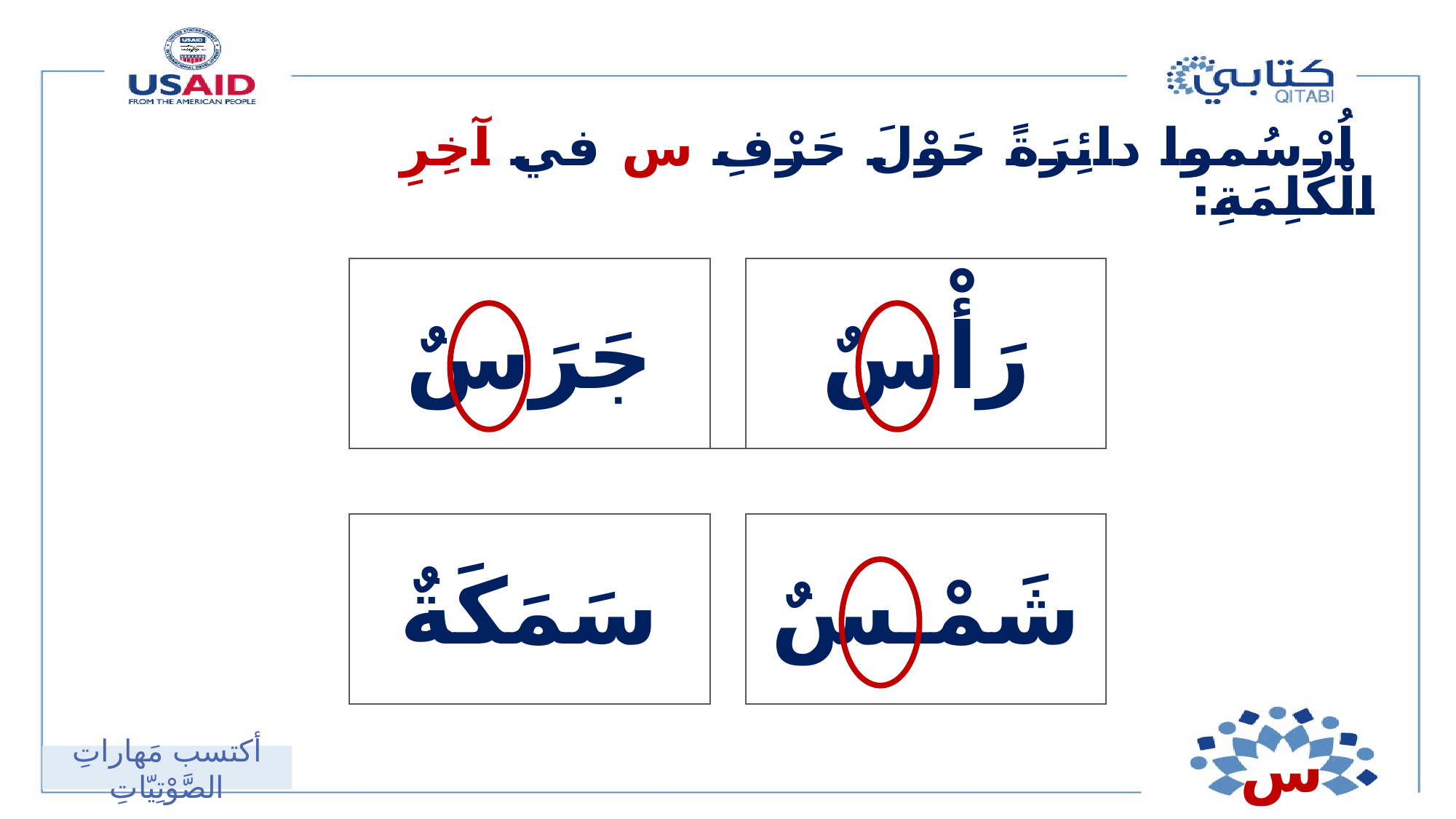

اُرْسُموا دائِرَةً حَوْلَ حَرْفِ س في آخِرِ الْكَلِمَةِ:
| جَرَسٌ |  | رَأْسٌ |
| --- | --- | --- |
|  |  |  |
| سَمَكَةٌ |  | شَمْـسٌ |

س
أكتسب مَهاراتِ الصَّوْتِيّاتِ